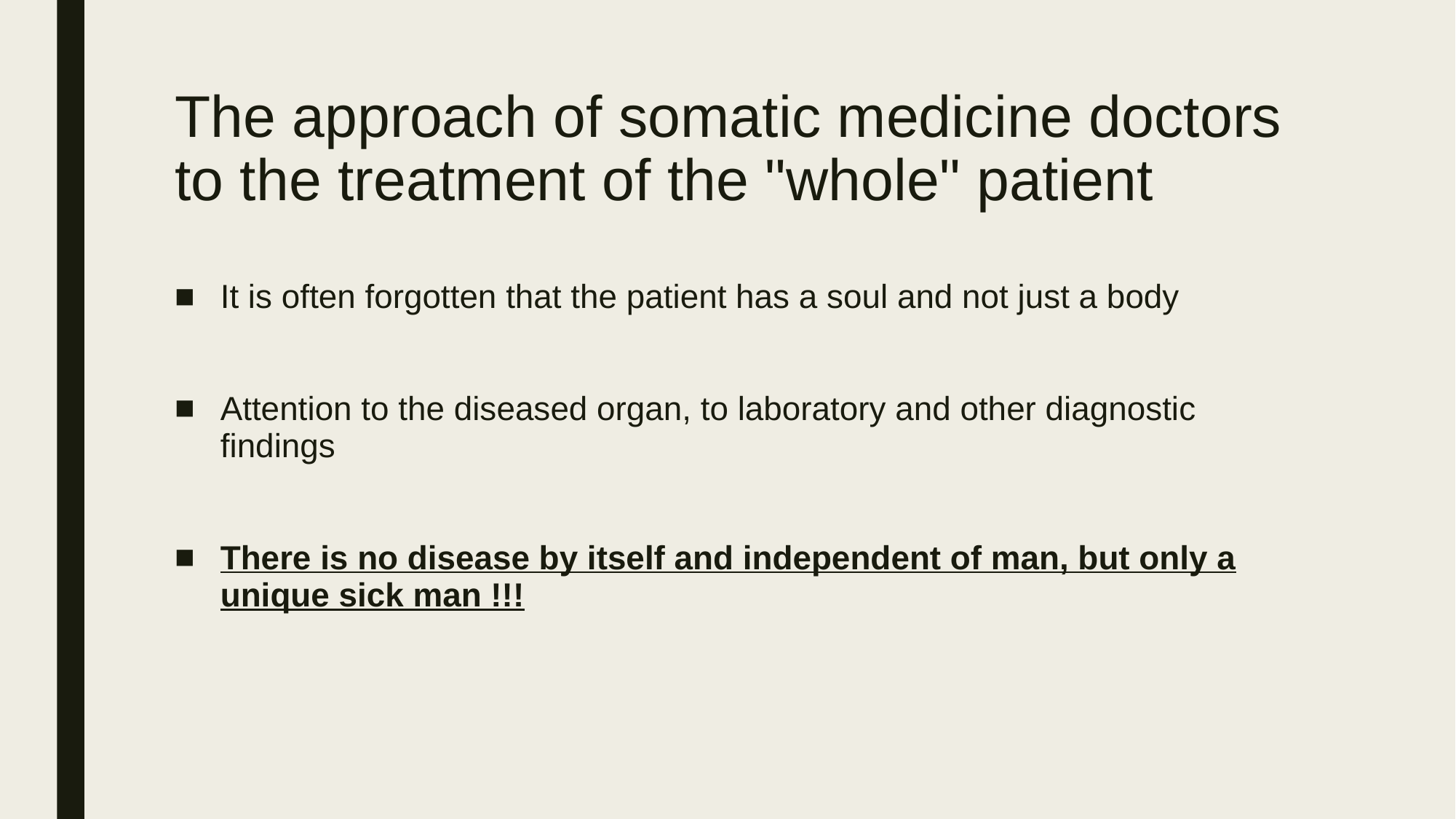

# The approach of somatic medicine doctors to the treatment of the "whole" patient
It is often forgotten that the patient has a soul and not just a body

Attention to the diseased organ, to laboratory and other diagnostic findings

There is no disease by itself and independent of man, but only a unique sick man !!!